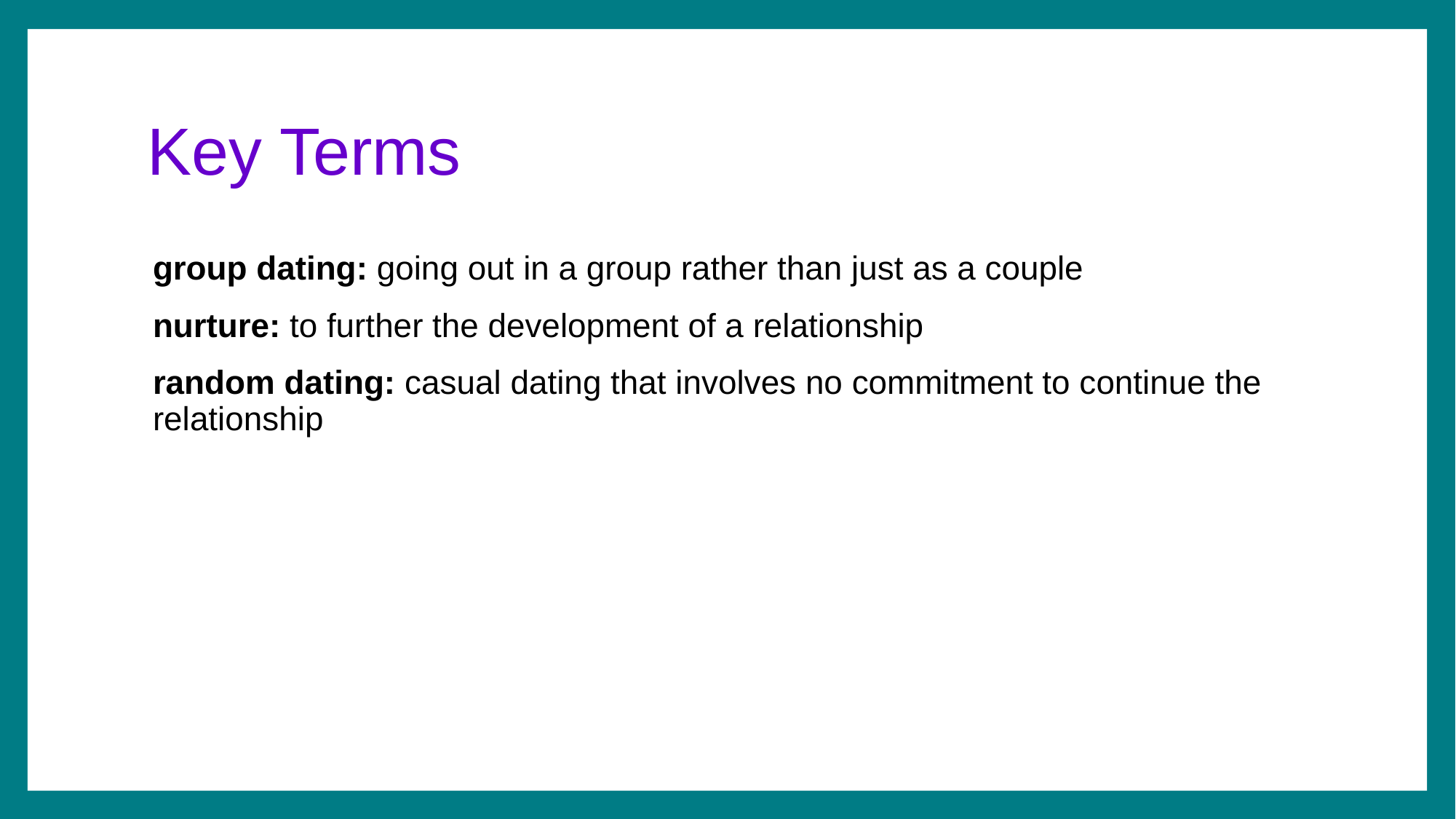

# Key Terms
group dating: going out in a group rather than just as a couple
nurture: to further the development of a relationship
random dating: casual dating that involves no commitment to continue the relationship